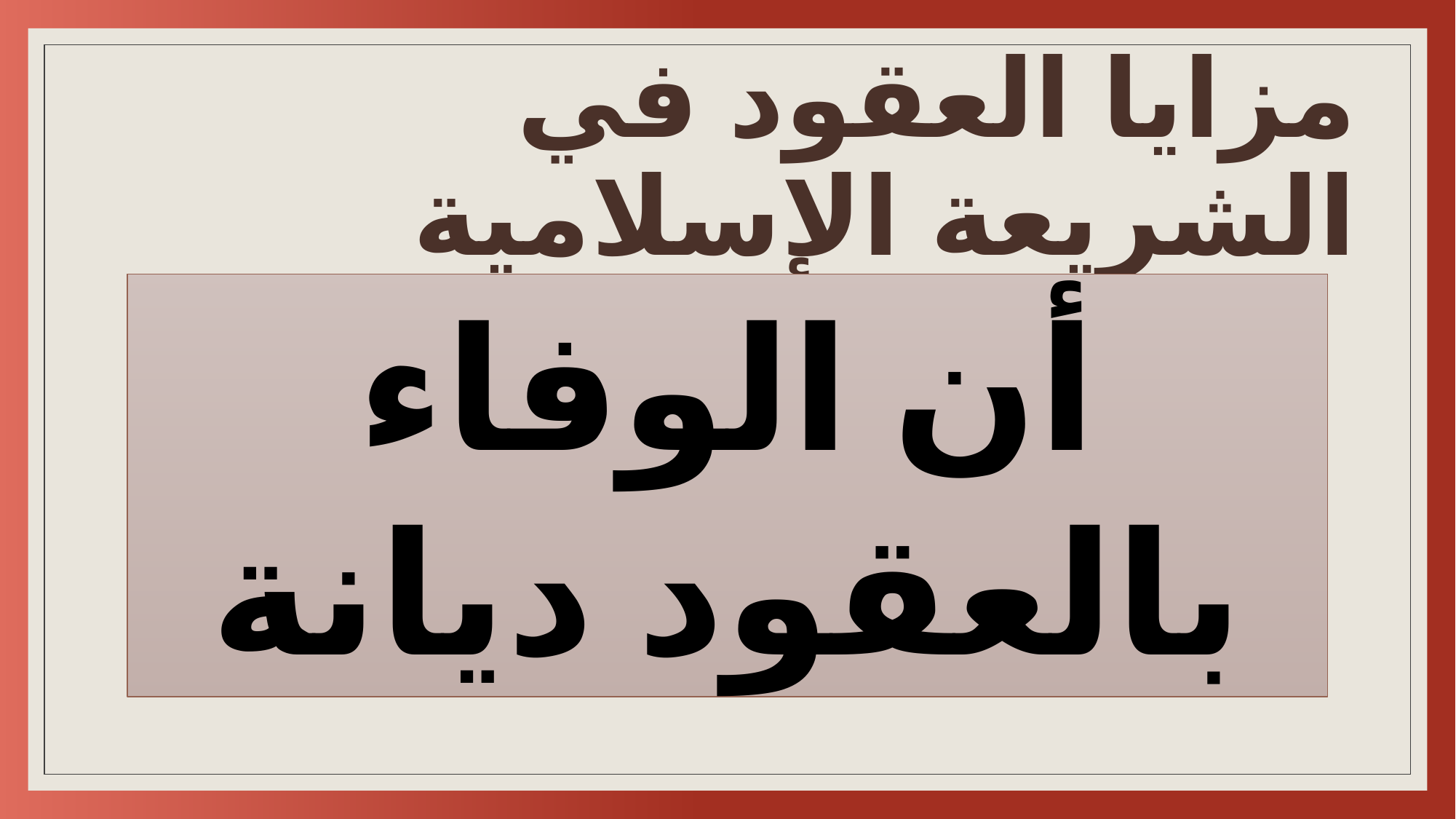

# مزايا العقود في الشريعة الإسلامية
أن الوفاء بالعقود ديانة